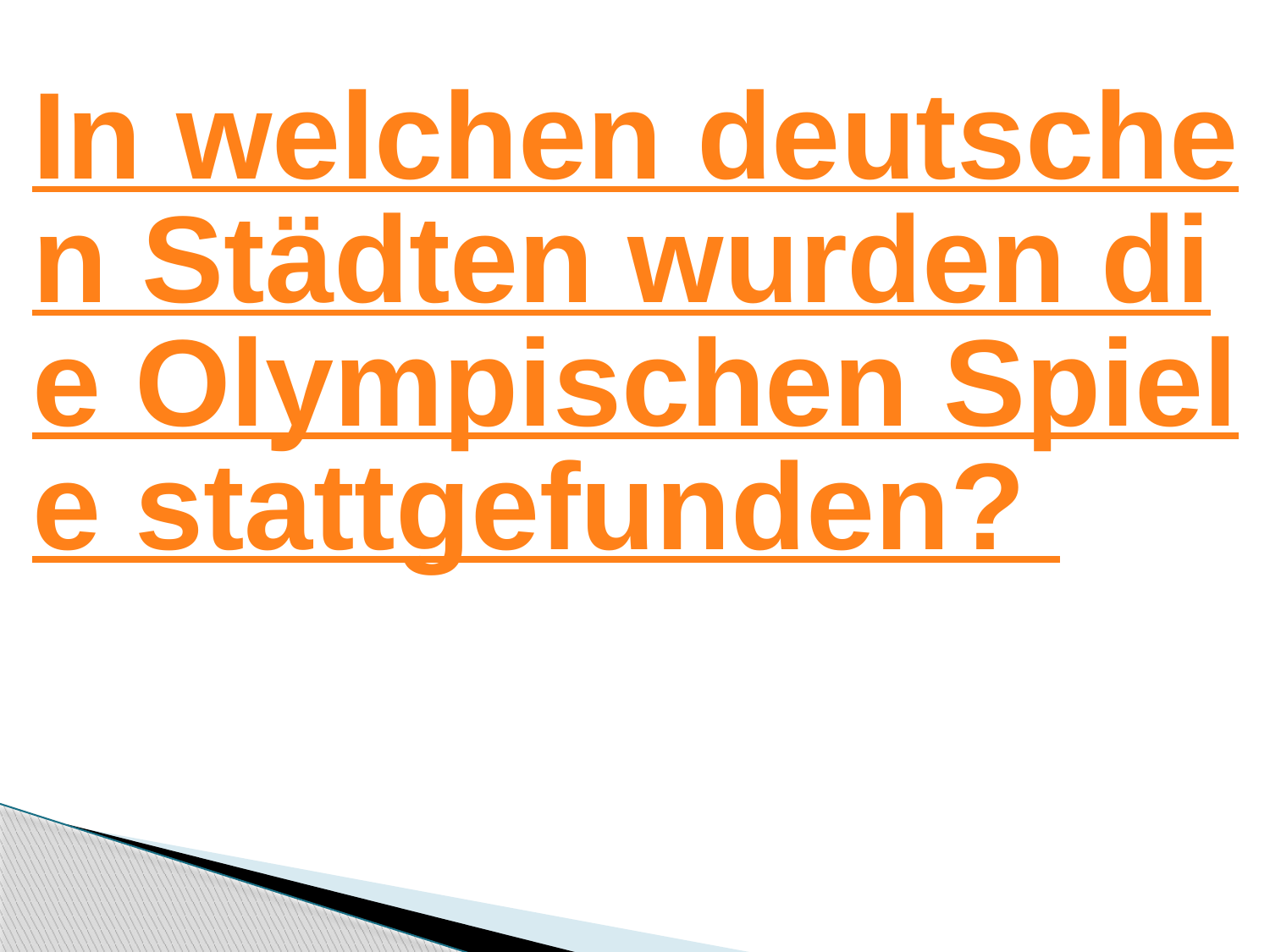

In welchen deutschen Städten wurden die Olympischen Spiele stattgefunden?